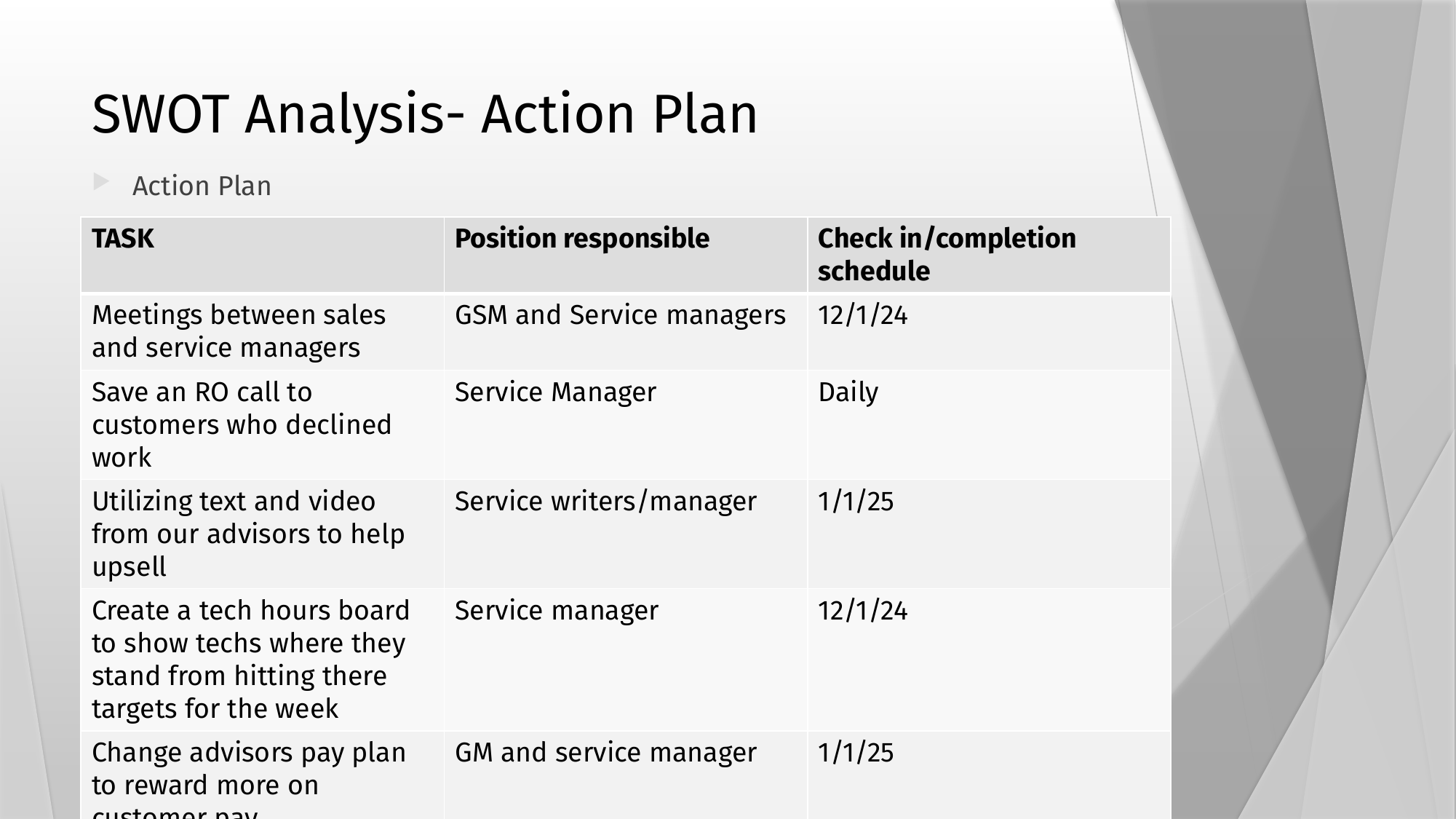

# SWOT Analysis- Action Plan
Action Plan

| TASK | Position responsible | Check in/completion schedule |
| --- | --- | --- |
| Meetings between sales and service managers | GSM and Service managers | 12/1/24 |
| Save an RO call to customers who declined work | Service Manager | Daily |
| Utilizing text and video from our advisors to help upsell | Service writers/manager | 1/1/25 |
| Create a tech hours board to show techs where they stand from hitting there targets for the week | Service manager | 12/1/24 |
| Change advisors pay plan to reward more on customer pay | GM and service manager | 1/1/25 |
|  |  |  |
|  |  |  |